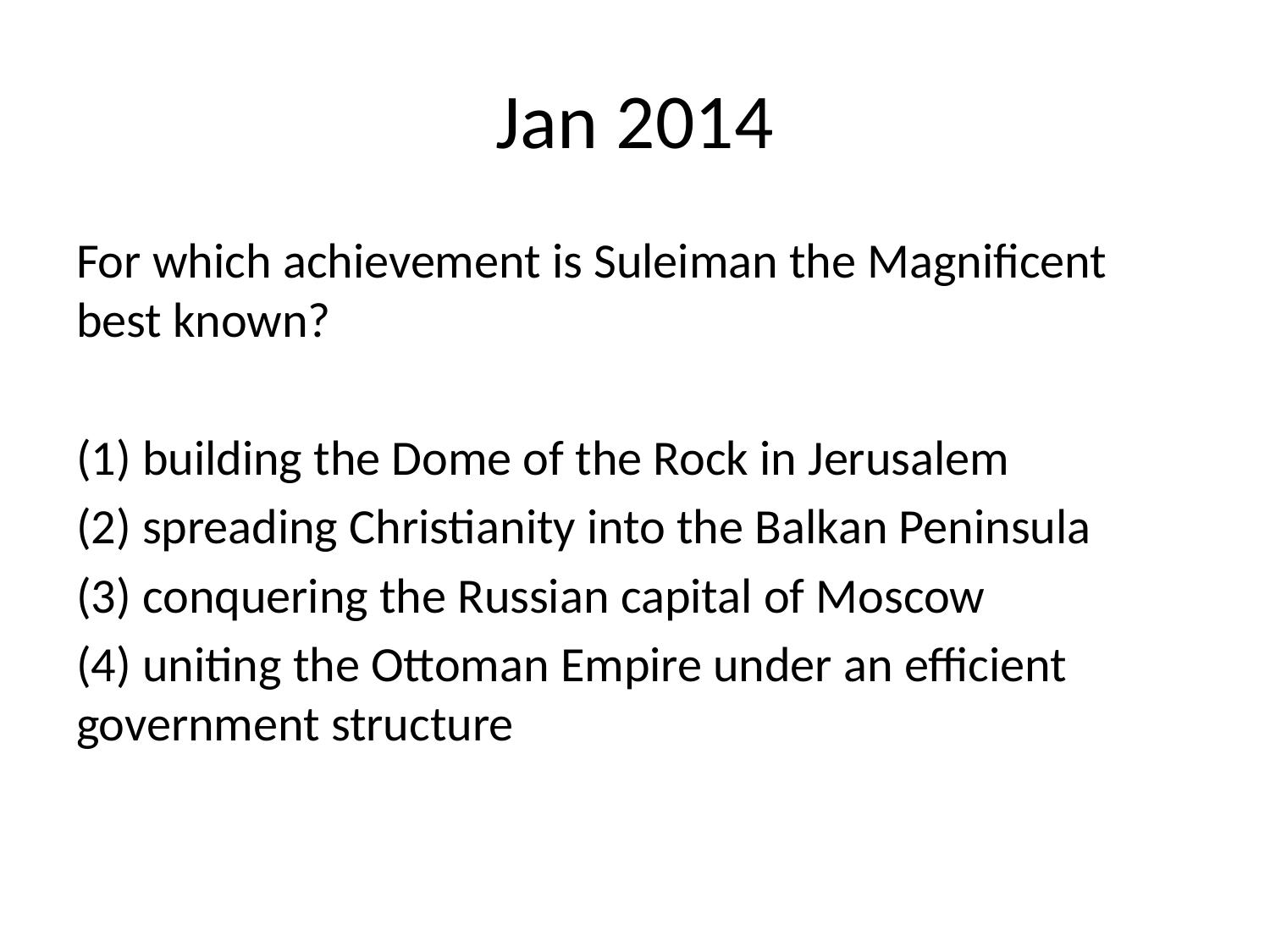

# Jan 2014
For which achievement is Suleiman the Magnificent best known?

(1) building the Dome of the Rock in Jerusalem
(2) spreading Christianity into the Balkan Peninsula
(3) conquering the Russian capital of Moscow
(4) uniting the Ottoman Empire under an efficient government structure